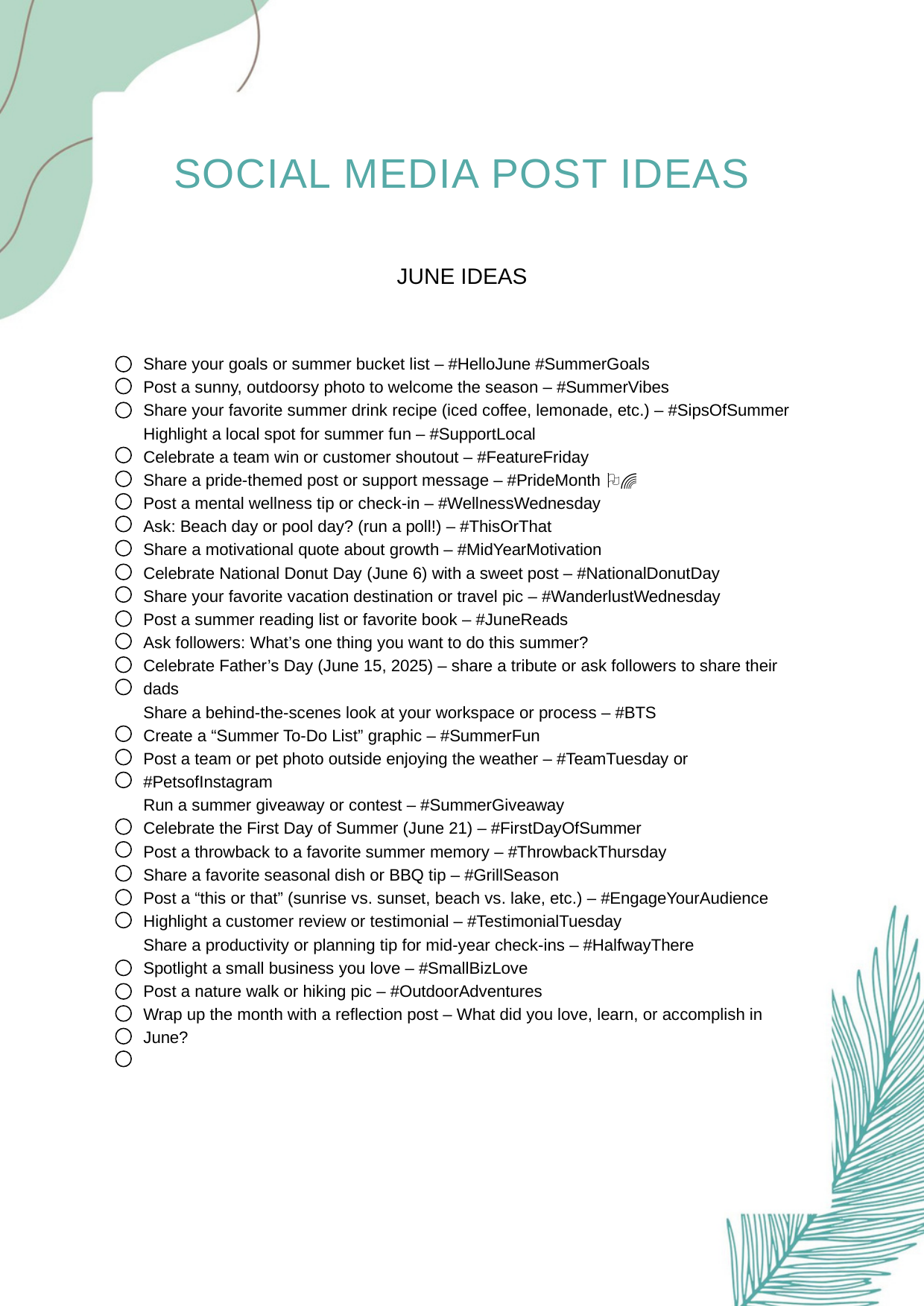

SOCIAL MEDIA POST IDEAS
JUNE IDEAS
Share your goals or summer bucket list – #HelloJune #SummerGoals
Post a sunny, outdoorsy photo to welcome the season – #SummerVibes
Share your favorite summer drink recipe (iced coffee, lemonade, etc.) – #SipsOfSummer
Highlight a local spot for summer fun – #SupportLocal
Celebrate a team win or customer shoutout – #FeatureFriday
Share a pride-themed post or support message – #PrideMonth 🏳️‍🌈
Post a mental wellness tip or check-in – #WellnessWednesday
Ask: Beach day or pool day? (run a poll!) – #ThisOrThat
Share a motivational quote about growth – #MidYearMotivation
Celebrate National Donut Day (June 6) with a sweet post – #NationalDonutDay
Share your favorite vacation destination or travel pic – #WanderlustWednesday
Post a summer reading list or favorite book – #JuneReads
Ask followers: What’s one thing you want to do this summer?
Celebrate Father’s Day (June 15, 2025) – share a tribute or ask followers to share their dads
Share a behind-the-scenes look at your workspace or process – #BTS
Create a “Summer To-Do List” graphic – #SummerFun
Post a team or pet photo outside enjoying the weather – #TeamTuesday or #PetsofInstagram
Run a summer giveaway or contest – #SummerGiveaway
Celebrate the First Day of Summer (June 21) – #FirstDayOfSummer
Post a throwback to a favorite summer memory – #ThrowbackThursday
Share a favorite seasonal dish or BBQ tip – #GrillSeason
Post a “this or that” (sunrise vs. sunset, beach vs. lake, etc.) – #EngageYourAudience
Highlight a customer review or testimonial – #TestimonialTuesday
Share a productivity or planning tip for mid-year check-ins – #HalfwayThere
Spotlight a small business you love – #SmallBizLove
Post a nature walk or hiking pic – #OutdoorAdventures
Wrap up the month with a reflection post – What did you love, learn, or accomplish in June?